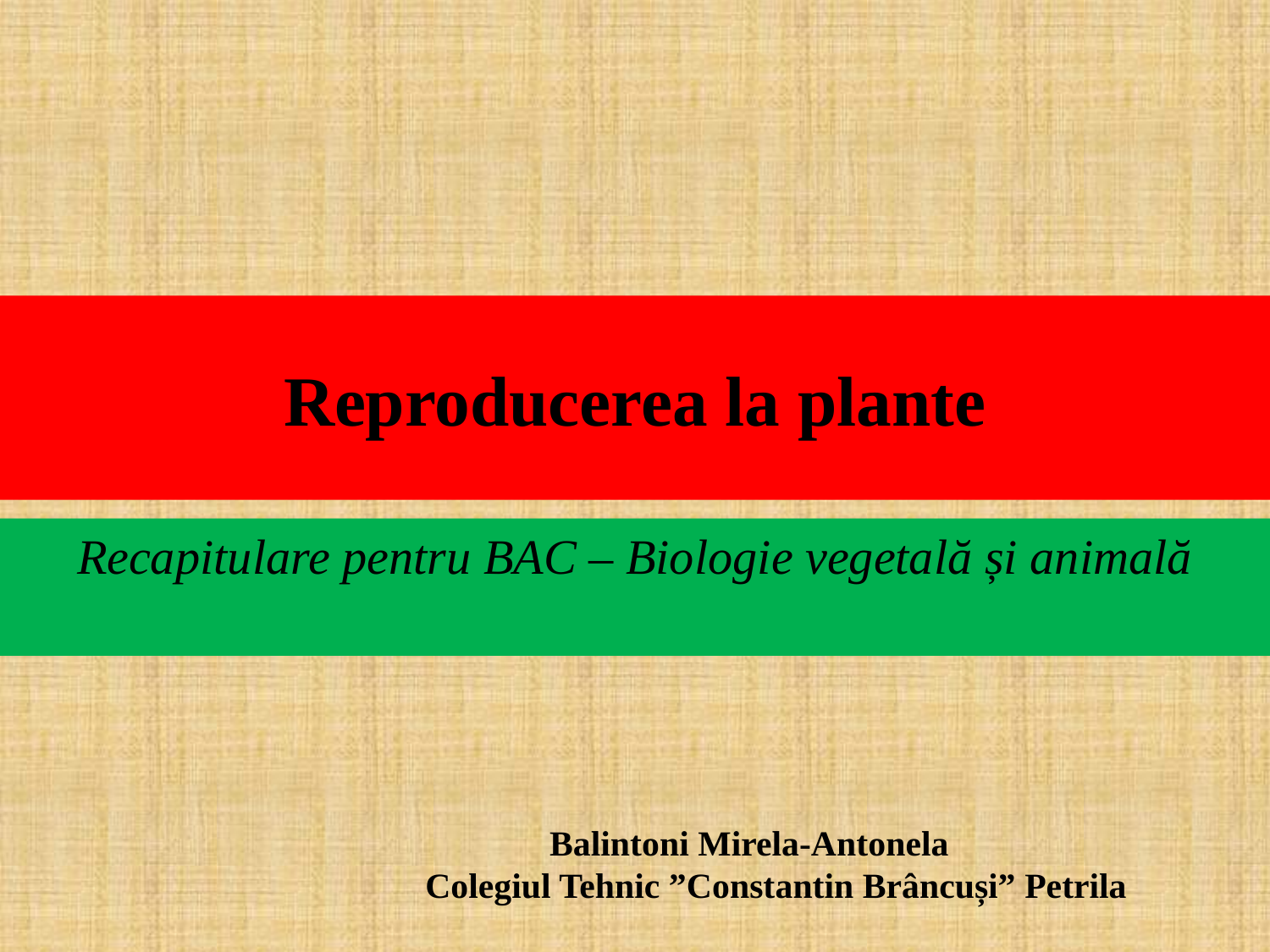

# Reproducerea la plante
Recapitulare pentru BAC – Biologie vegetală și animală

              Balintoni Mirela-Antonela
Colegiul Tehnic ”Constantin Brâncuși” Petrila